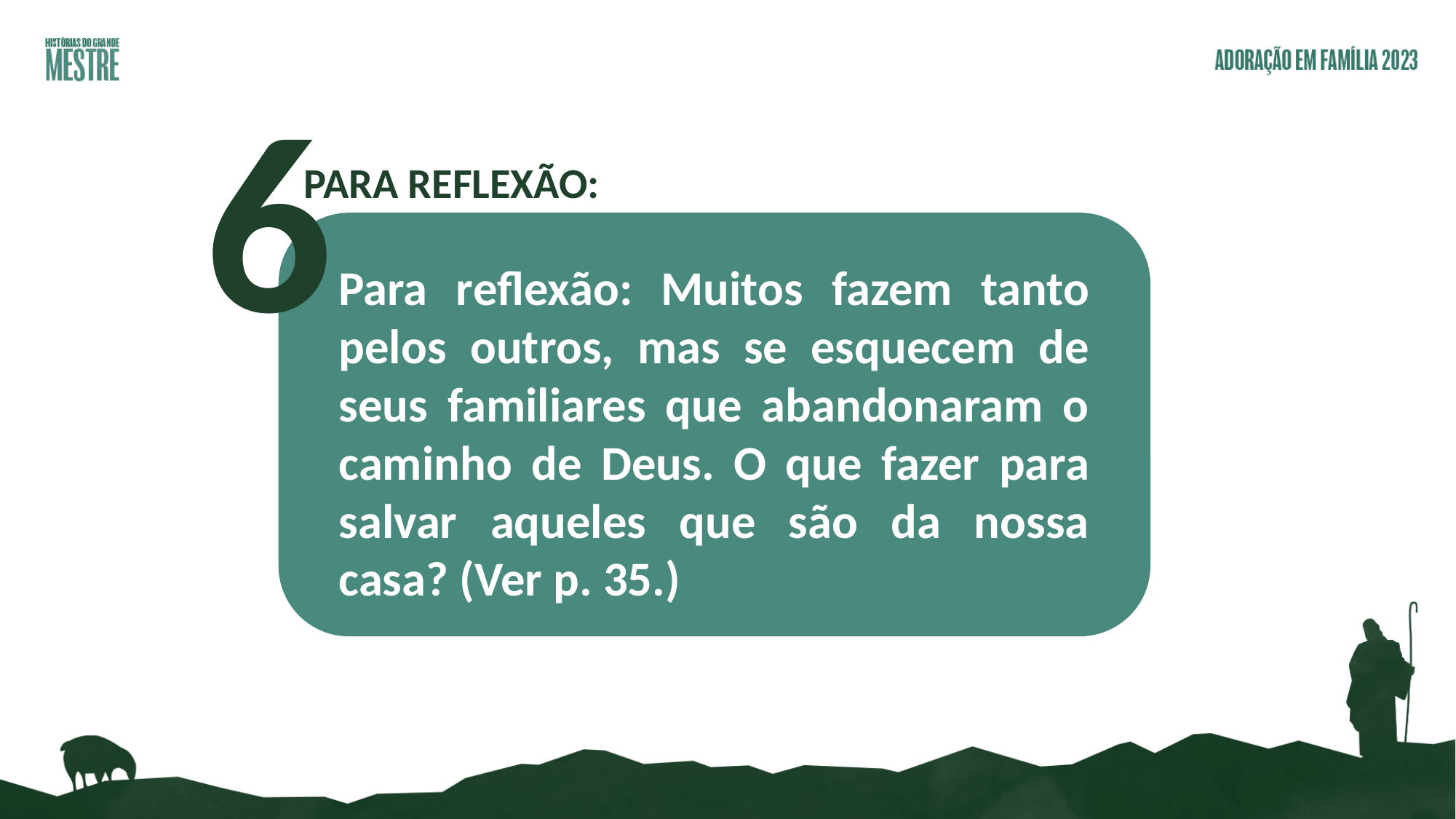

6
PARA REFLEXÃO:

Para reflexão: Muitos fazem tanto pelos outros, mas se esquecem de seus familiares que abandonaram o caminho de Deus. O que fazer para salvar aqueles que são da nossa casa? (Ver p. 35.)